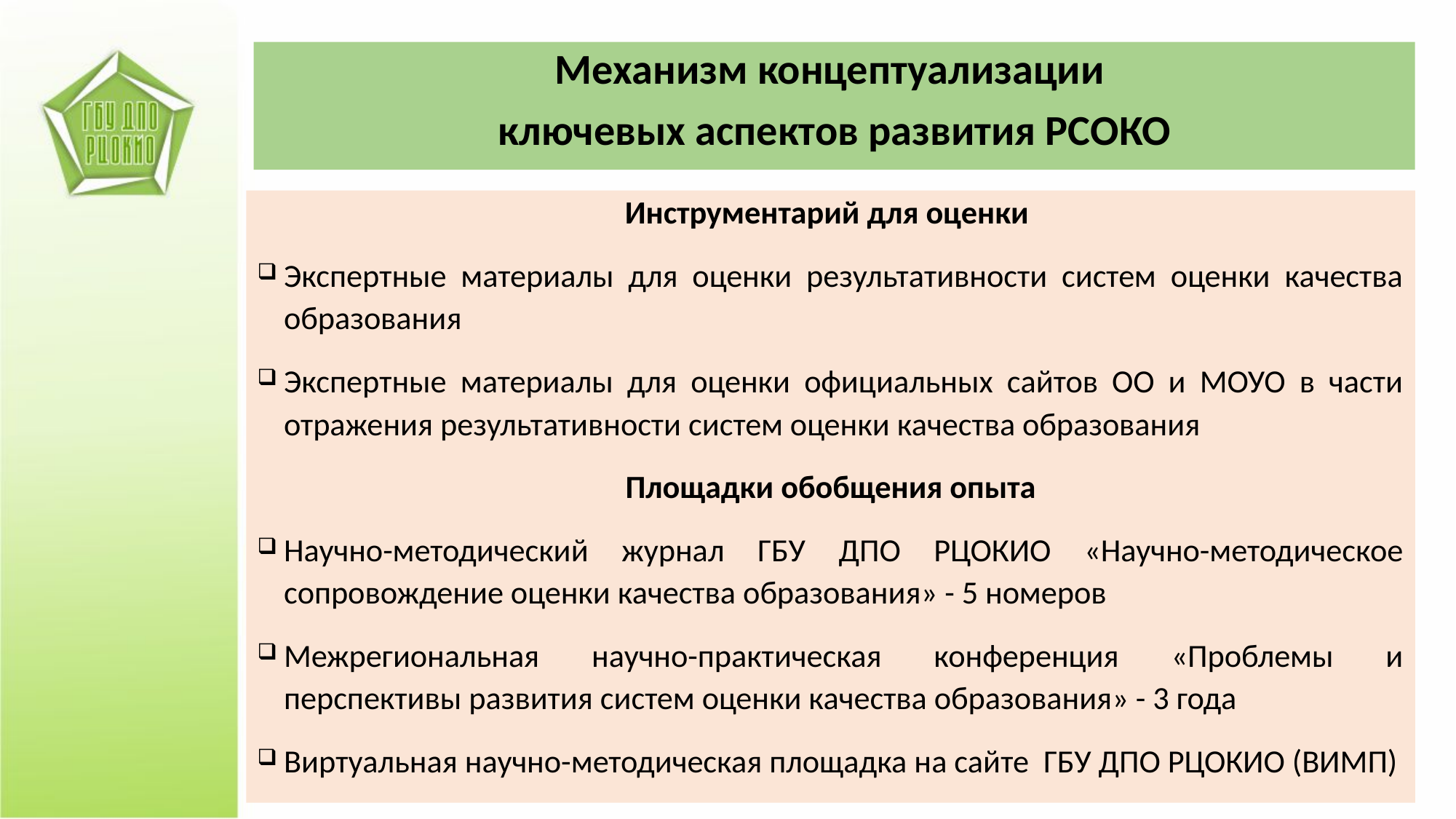

Механизм концептуализации
ключевых аспектов развития РСОКО
Инструментарий для оценки
Экспертные материалы для оценки результативности систем оценки качества образования
Экспертные материалы для оценки официальных сайтов ОО и МОУО в части отражения результативности систем оценки качества образования
Площадки обобщения опыта
Научно-методический журнал ГБУ ДПО РЦОКИО «Научно-методическое сопровождение оценки качества образования» - 5 номеров
Межрегиональная научно-практическая конференция «Проблемы и перспективы развития систем оценки качества образования» - 3 года
Виртуальная научно-методическая площадка на сайте  ГБУ ДПО РЦОКИО (ВИМП)

34